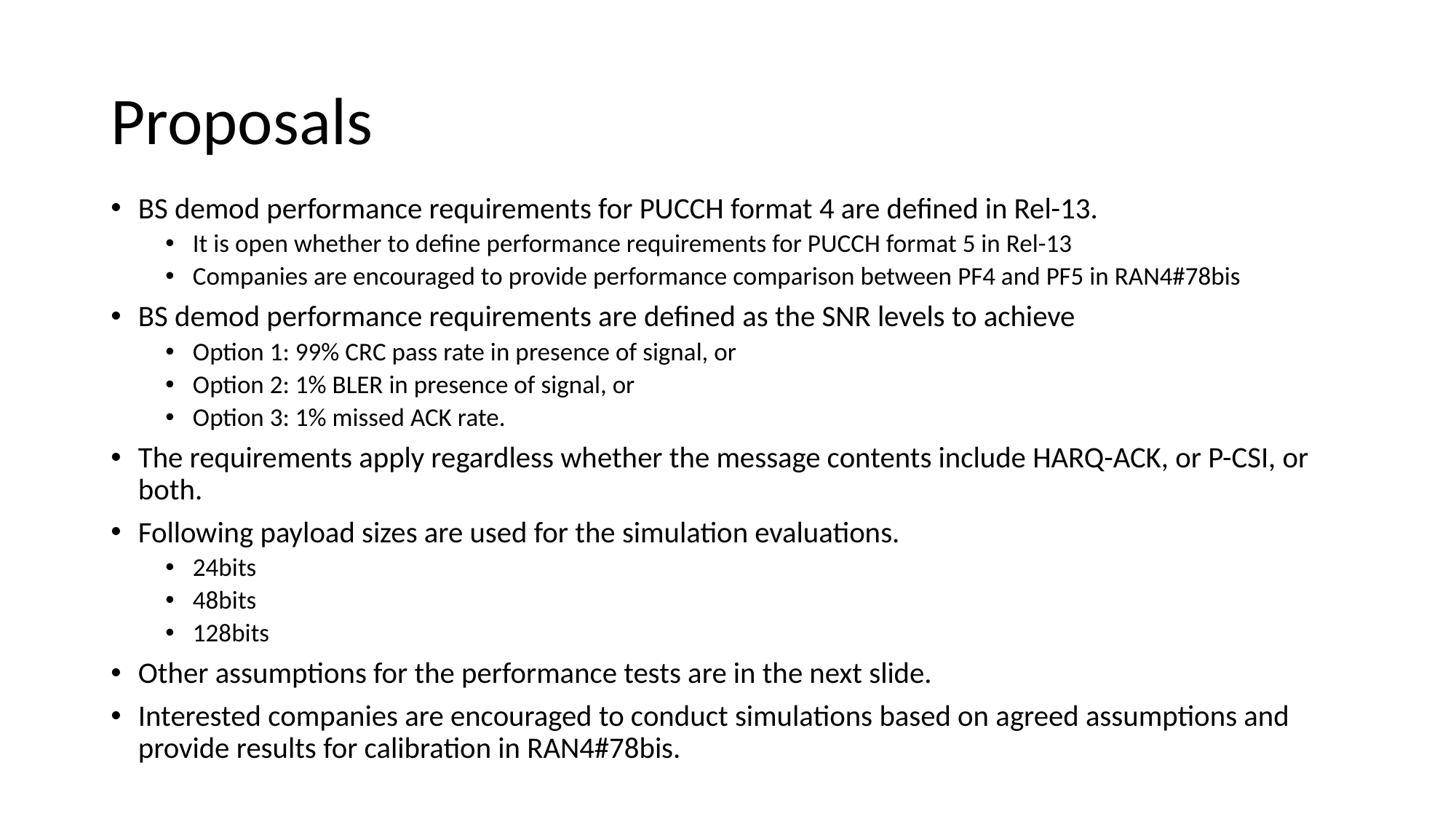

# Proposals
BS demod performance requirements for PUCCH format 4 are defined in Rel-13.
It is open whether to define performance requirements for PUCCH format 5 in Rel-13
Companies are encouraged to provide performance comparison between PF4 and PF5 in RAN4#78bis
BS demod performance requirements are defined as the SNR levels to achieve
Option 1: 99% CRC pass rate in presence of signal, or
Option 2: 1% BLER in presence of signal, or
Option 3: 1% missed ACK rate.
The requirements apply regardless whether the message contents include HARQ-ACK, or P-CSI, or both.
Following payload sizes are used for the simulation evaluations.
24bits
48bits
128bits
Other assumptions for the performance tests are in the next slide.
Interested companies are encouraged to conduct simulations based on agreed assumptions and provide results for calibration in RAN4#78bis.